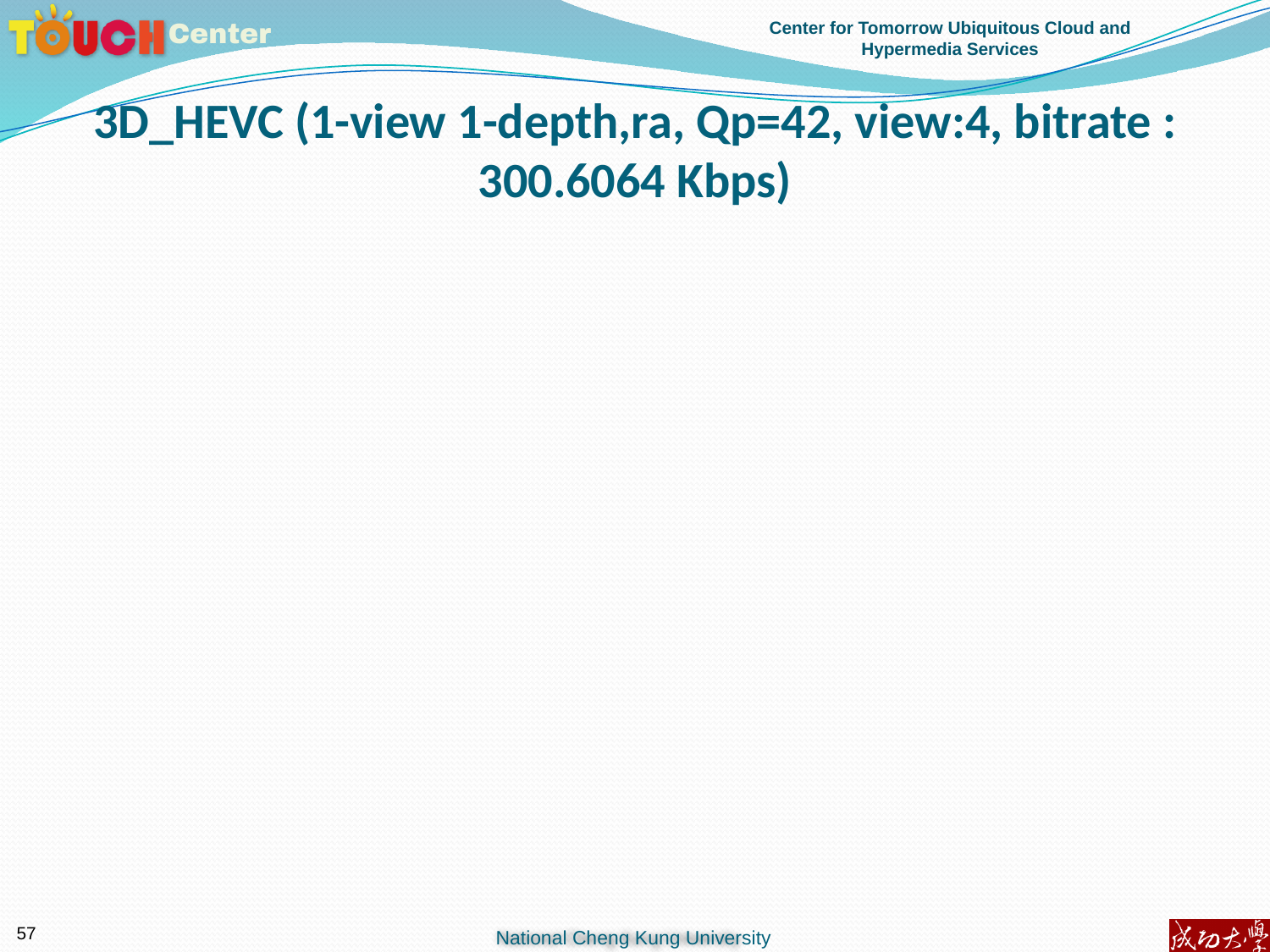

# 3D_HEVC (1-view 1-depth,ra, Qp=42, view:4, bitrate : 300.6064 Kbps)